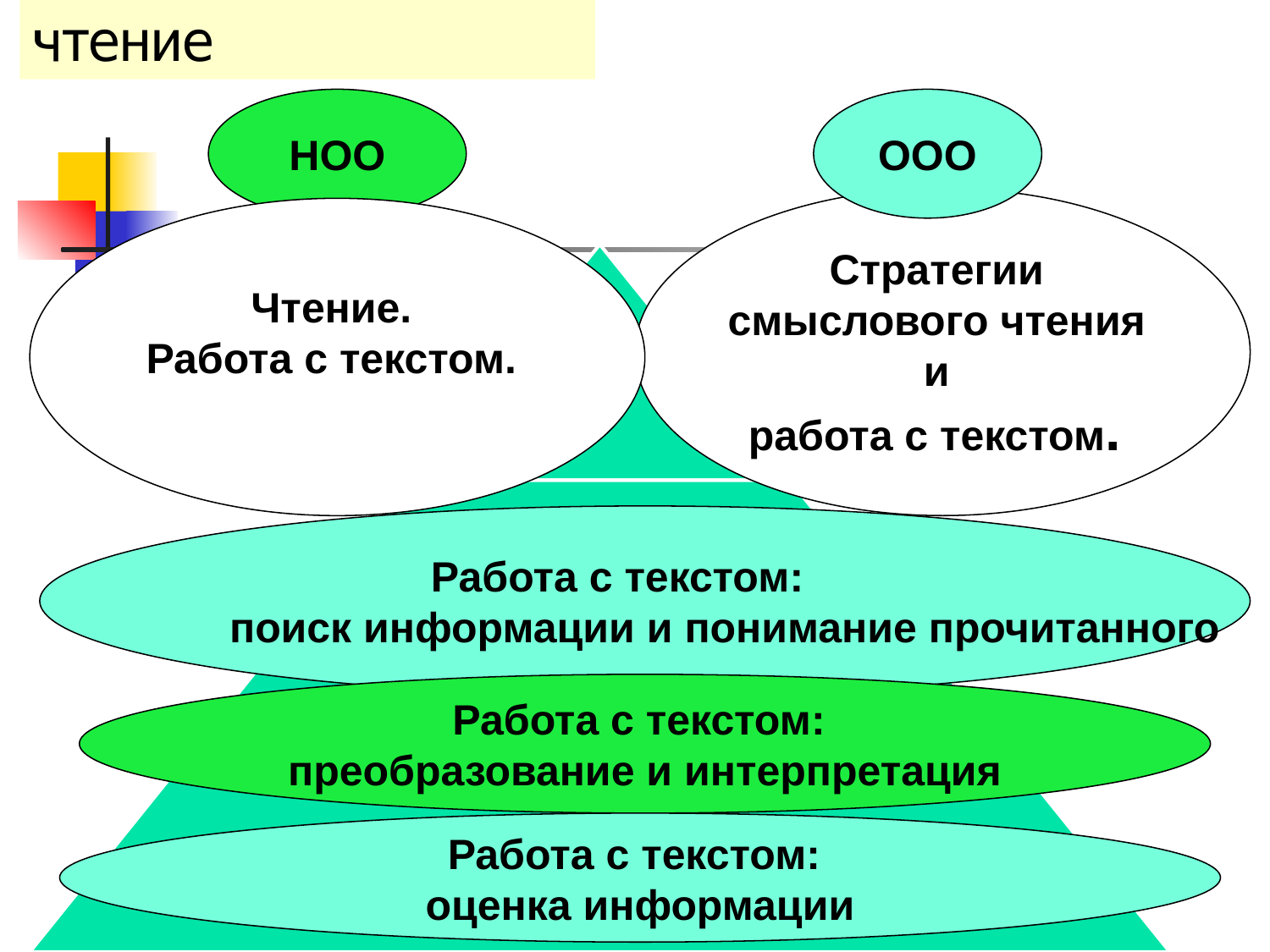

# Смысловое чтение
НОО
ООО
Стратегии
смыслового чтения
и
работа с текстом.
Чтение.
Работа с текстом.

                 Работа с текстом:
поиск информации и понимание прочитанного
Работа с текстом:
преобразование и интерпретация
Работа с текстом:
оценка информации